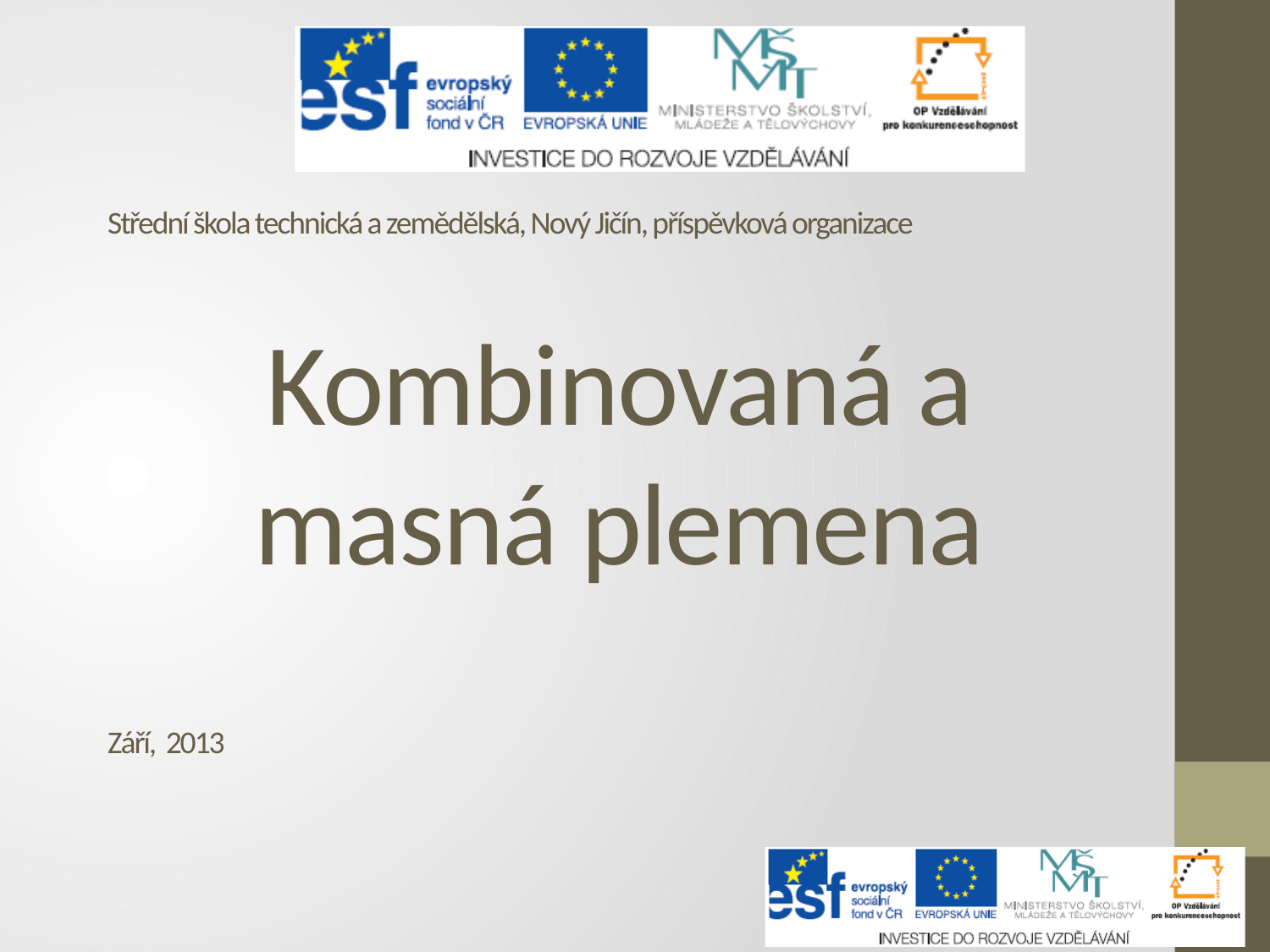

Střední škola technická a zemědělská, Nový Jičín, příspěvková organizace
# Kombinovaná a masná plemena
Září,  2013